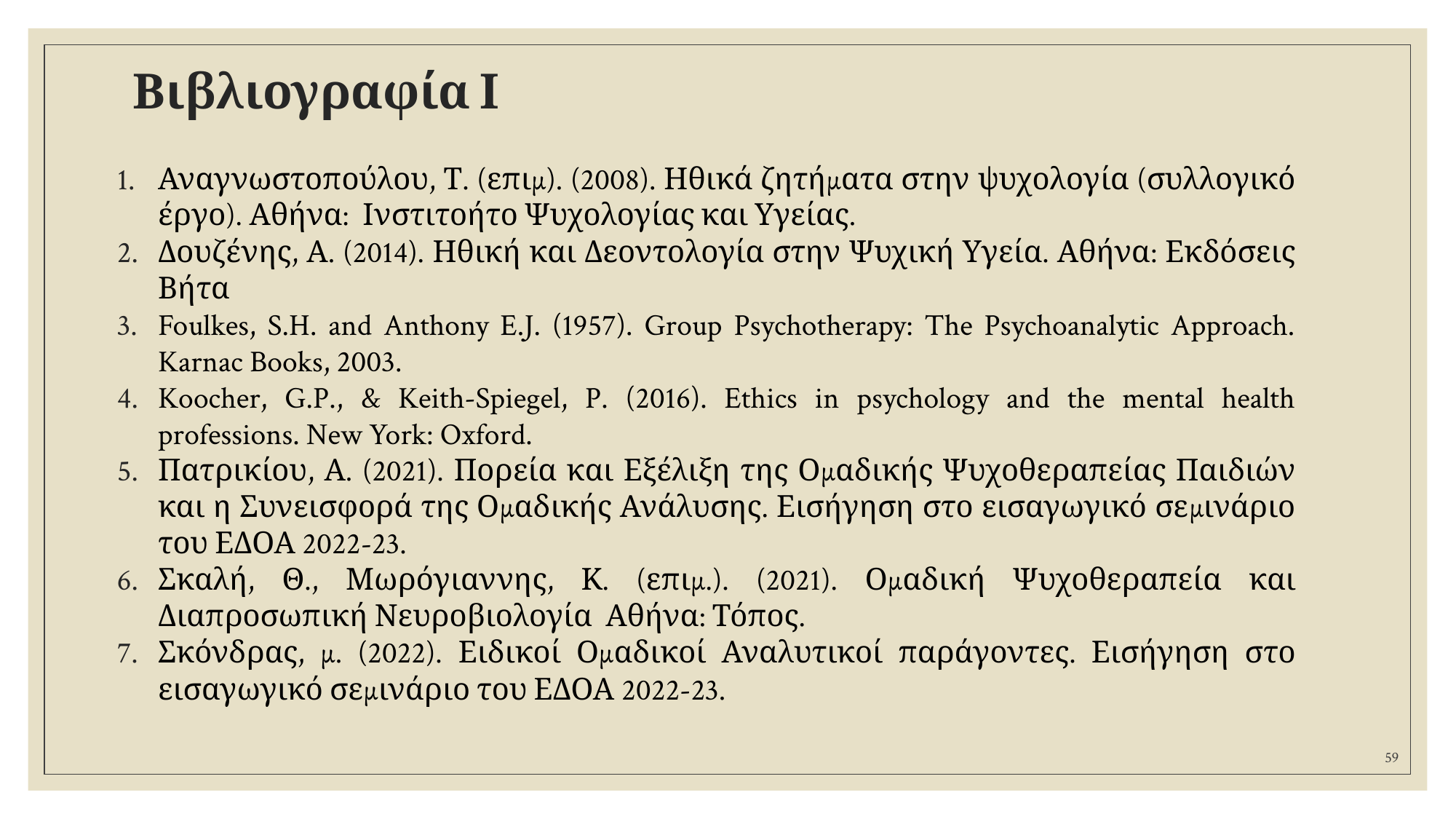

# Βιβλιογραφία Ι

Αναγνωστοπούλου, Τ. (επιμ). (2008). Ηθικά ζητήματα στην ψυχολογία (συλλογικό έργο). Αθήνα:  Ινστιτοήτο Ψυχολογίας και Υγείας.
Δουζένης, Α. (2014). Ηθική και Δεοντολογία στην Ψυχική Υγεία. Αθήνα: Εκδόσεις Βήτα
Foulkes, S.H. and Anthony E.J. (1957). Group Psychotherapy: The Psychoanalytic Approach. Karnac Books, 2003.
Koocher, G.P., & Keith-Spiegel, P. (2016). Ethics in psychology and the mental health professions. New York: Oxford.
Πατρικίου, Α. (2021). Πορεία και Εξέλιξη της Ομαδικής Ψυχοθεραπείας Παιδιών και η Συνεισφορά της Ομαδικής Ανάλυσης. Εισήγηση στο εισαγωγικό σεμινάριο του ΕΔΟΑ 2022-23.
Σκαλή, Θ., Μωρόγιαννης, Κ. (επιμ.). (2021). Ομαδική Ψυχοθεραπεία και Διαπροσωπική Νευροβιολογία  Αθήνα: Τόπος.
Σκόνδρας, μ. (2022). Ειδικοί Ομαδικοί Αναλυτικοί παράγοντες. Εισήγηση στο εισαγωγικό σεμινάριο του ΕΔΟΑ 2022-23.

59